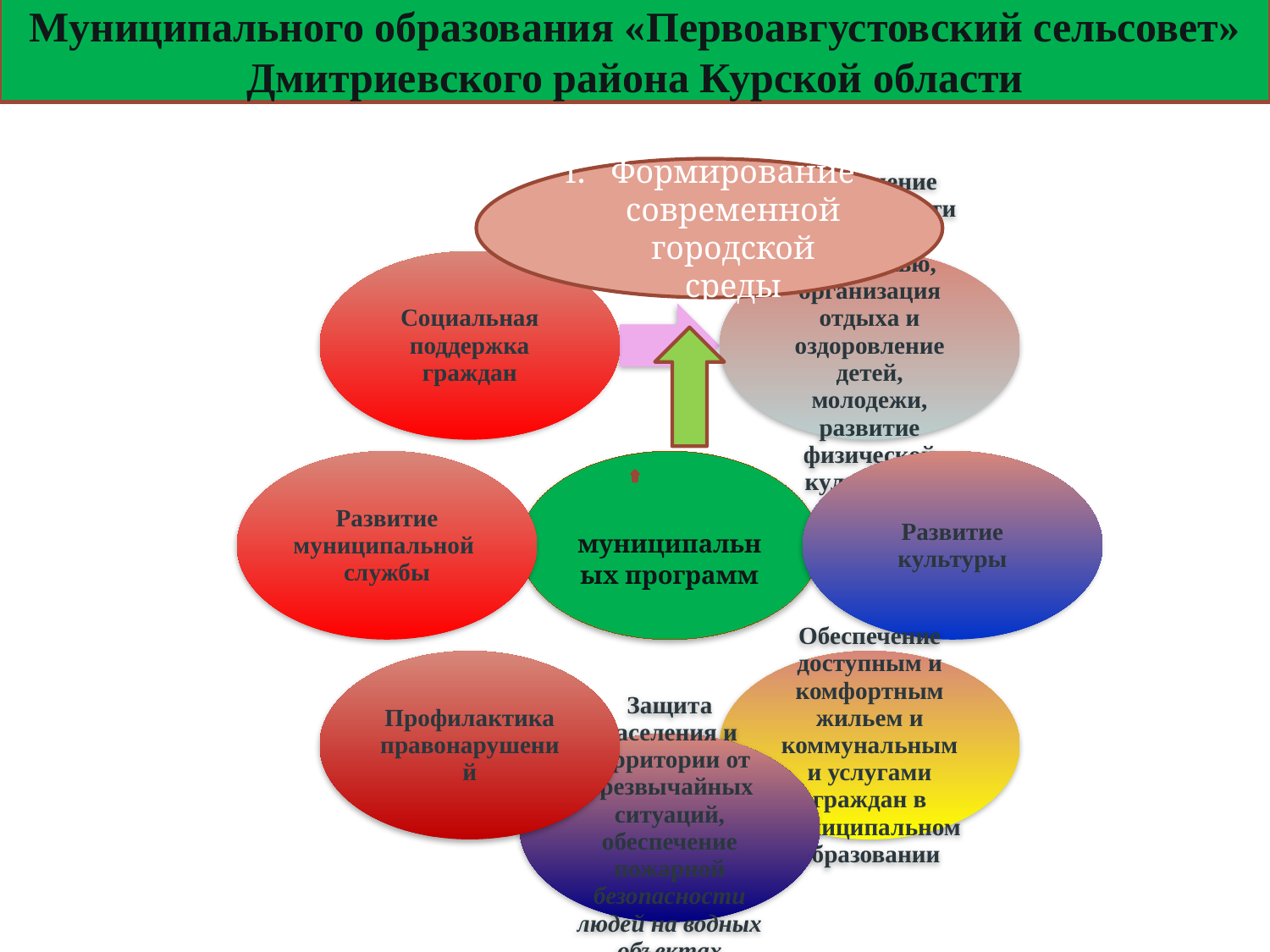

Программно-целевое планирование
Муниципального образования «Первоавгустовский сельсовет» Дмитриевского района Курской области

Создание единой системы муниципальных программ
Формирование современной городской среды
 муниципальных программ
Социальная поддержка граждан
Развитие муниципальной
службы
Развитие культуры